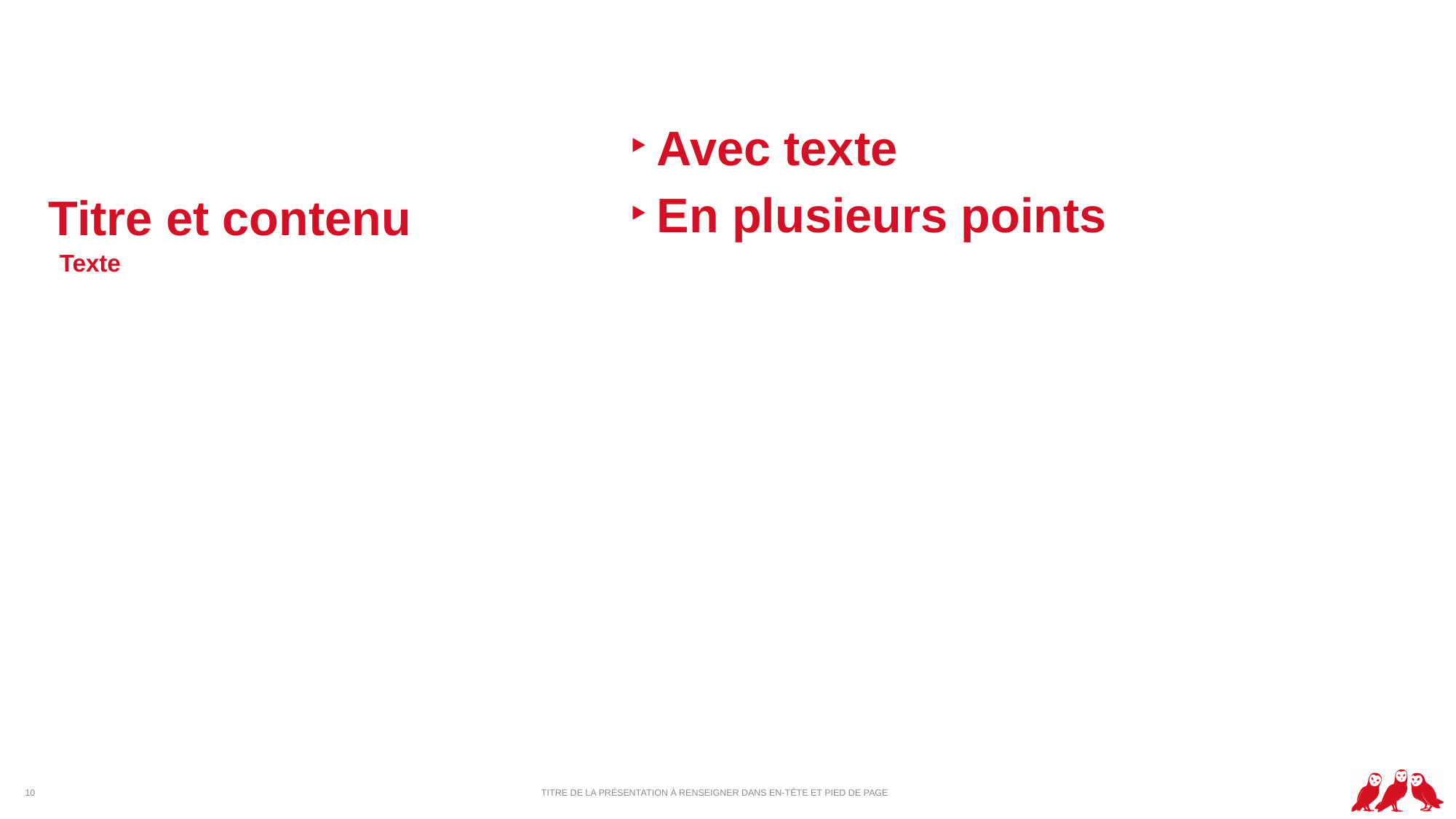

# Titre et contenu
Avec texte
En plusieurs points
Texte
10
TITRE DE LA PRÉSENTATION À RENSEIGNER DANS EN-TÊTE ET PIED DE PAGE